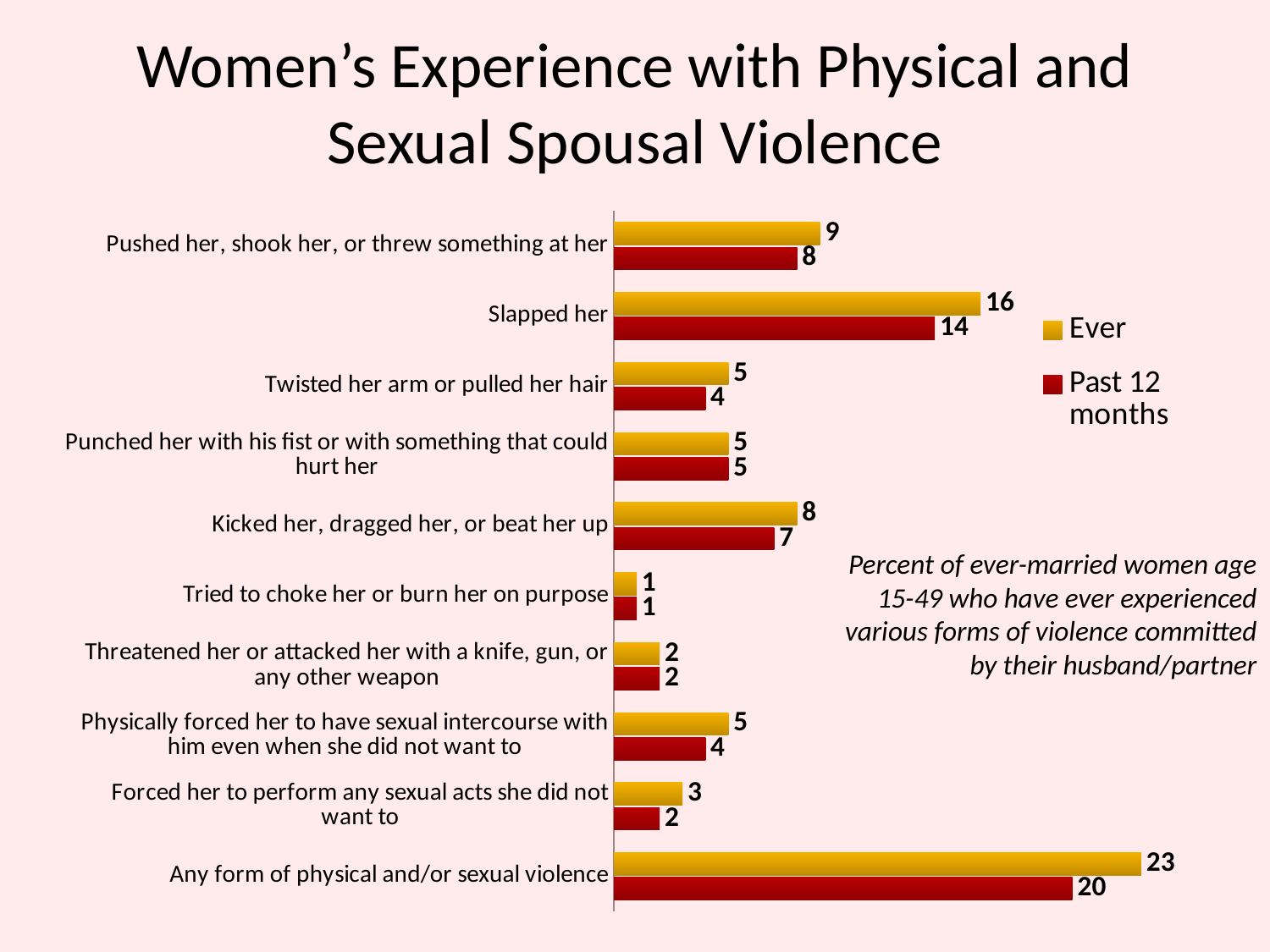

# Women’s Experience with Physical and Sexual Spousal Violence

### Chart

| Category | Past 12 months | Ever |
|---|---|---|
| Any form of physical and/or sexual violence | 20.0 | 23.0 |
| Forced her to perform any sexual acts she did not want to | 2.0 | 3.0 |
| Physically forced her to have sexual intercourse with him even when she did not want to | 4.0 | 5.0 |
| Threatened her or attacked her with a knife, gun, or any other weapon | 2.0 | 2.0 |
| Tried to choke her or burn her on purpose | 1.0 | 1.0 |
| Kicked her, dragged her, or beat her up | 7.0 | 8.0 |
| Punched her with his fist or with something that could hurt her | 5.0 | 5.0 |
| Twisted her arm or pulled her hair | 4.0 | 5.0 |
| Slapped her | 14.0 | 16.0 |
| Pushed her, shook her, or threw something at her | 8.0 | 9.0 |
Percent of ever-married women age 15-49 who have ever experienced various forms of violence committed by their husband/partner